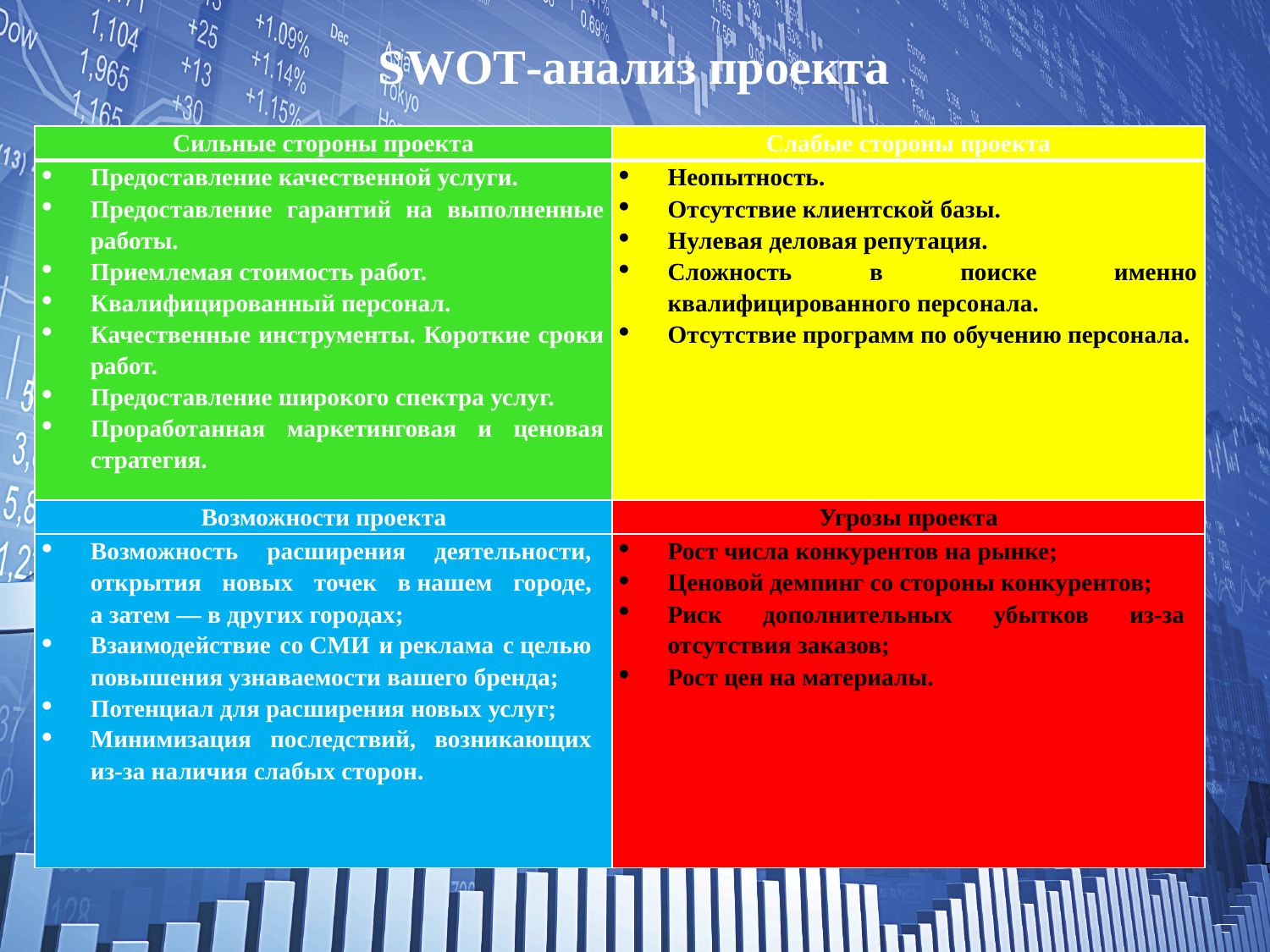

SWOT-анализ проекта
| Сильные стороны проекта | Слабые стороны проекта |
| --- | --- |
| Предоставление качественной услуги. Предоставление гарантий на выполненные работы. Приемлемая стоимость работ. Квалифицированный персонал. Качественные инструменты. Короткие сроки работ. Предоставление широкого спектра услуг. Проработанная маркетинговая и ценовая стратегия. | Неопытность. Отсутствие клиентской базы. Нулевая деловая репутация. Сложность в поиске именно квалифицированного персонала. Отсутствие программ по обучению персонала. |
| Возможности проекта | Угрозы проекта |
| Возможность расширения деятельности, открытия новых точек в нашем городе, а затем — в других городах; Взаимодействие со СМИ и реклама с целью повышения узнаваемости вашего бренда; Потенциал для расширения новых услуг; Минимизация последствий, возникающих из-за наличия слабых сторон. | Рост числа конкурентов на рынке; Ценовой демпинг со стороны конкурентов; Риск дополнительных убытков из-за отсутствия заказов; Рост цен на материалы. |